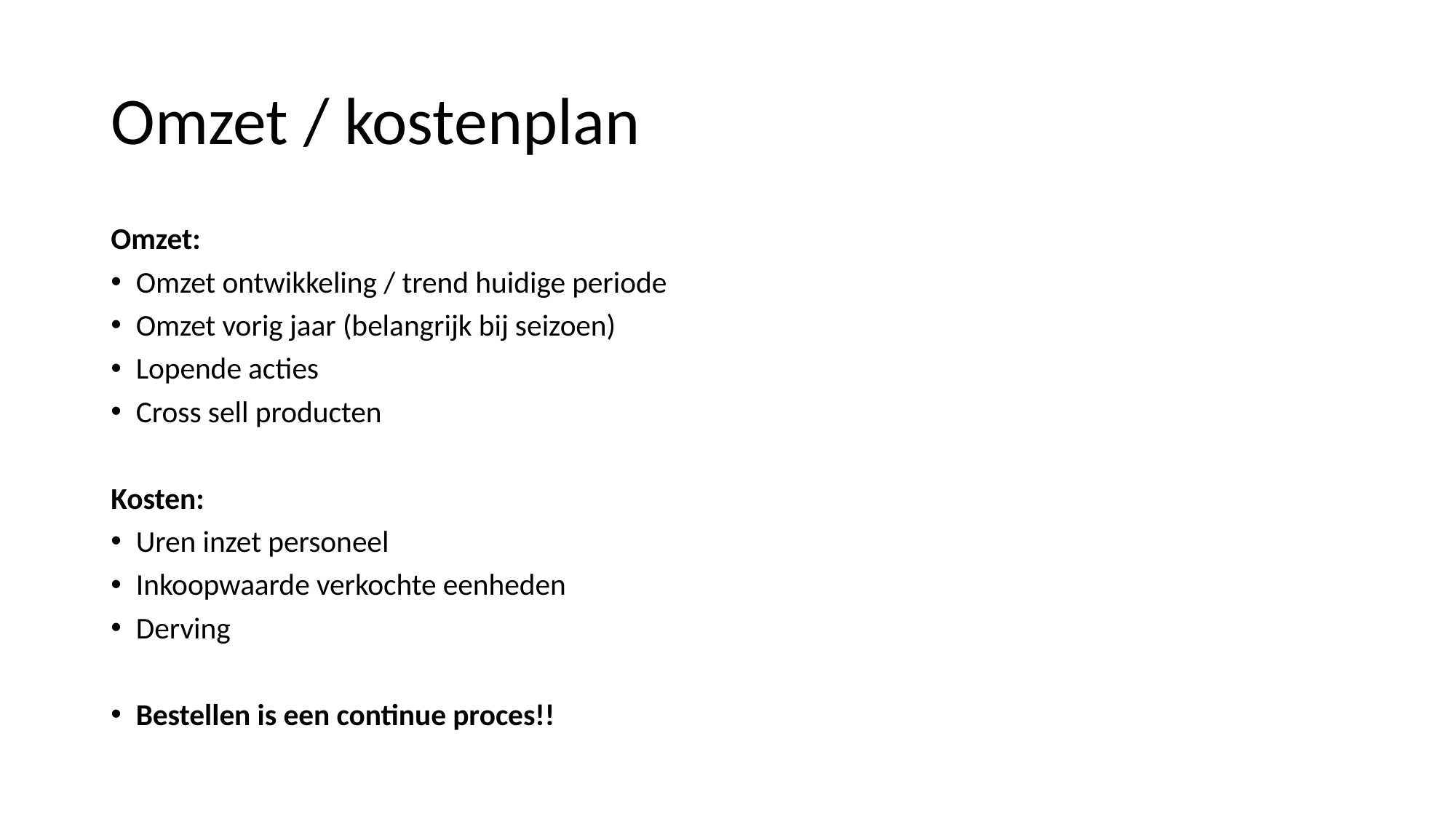

# Omzet / kostenplan
Omzet:
Omzet ontwikkeling / trend huidige periode
Omzet vorig jaar (belangrijk bij seizoen)
Lopende acties
Cross sell producten

Kosten:
Uren inzet personeel
Inkoopwaarde verkochte eenheden
Derving

Bestellen is een continue proces!!